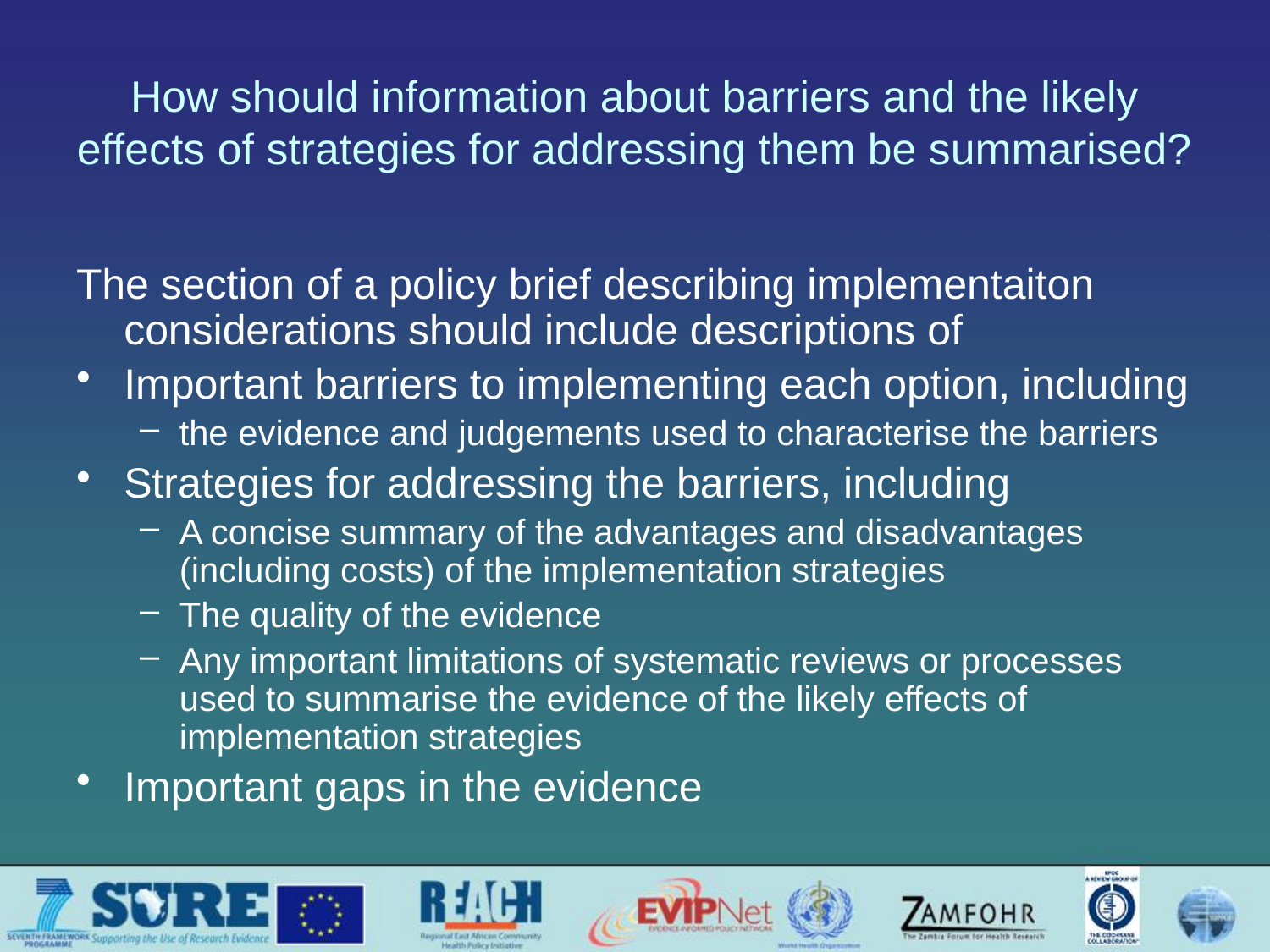

# How should information about barriers and the likely effects of strategies for addressing them be summarised?
The section of a policy brief describing implementaiton considerations should include descriptions of
Important barriers to implementing each option, including
the evidence and judgements used to characterise the barriers
Strategies for addressing the barriers, including
A concise summary of the advantages and disadvantages (including costs) of the implementation strategies
The quality of the evidence
Any important limitations of systematic reviews or processes used to summarise the evidence of the likely effects of implementation strategies
Important gaps in the evidence